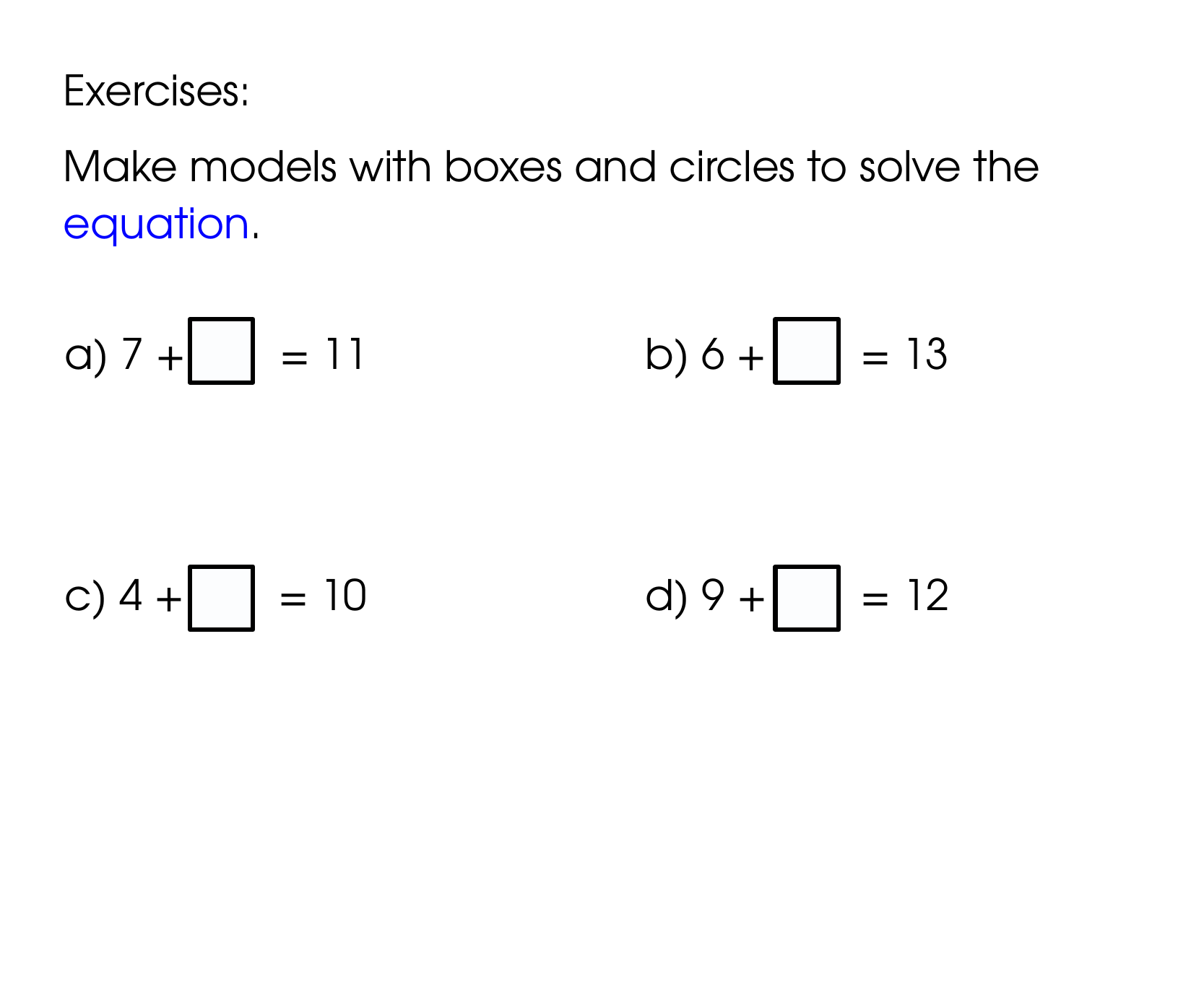

Exercises:
Make models with boxes and circles to solve the equation.

a) 7 +        = 11

b) 6 +        = 13
c) 4 +        = 10

d) 9 +        = 12